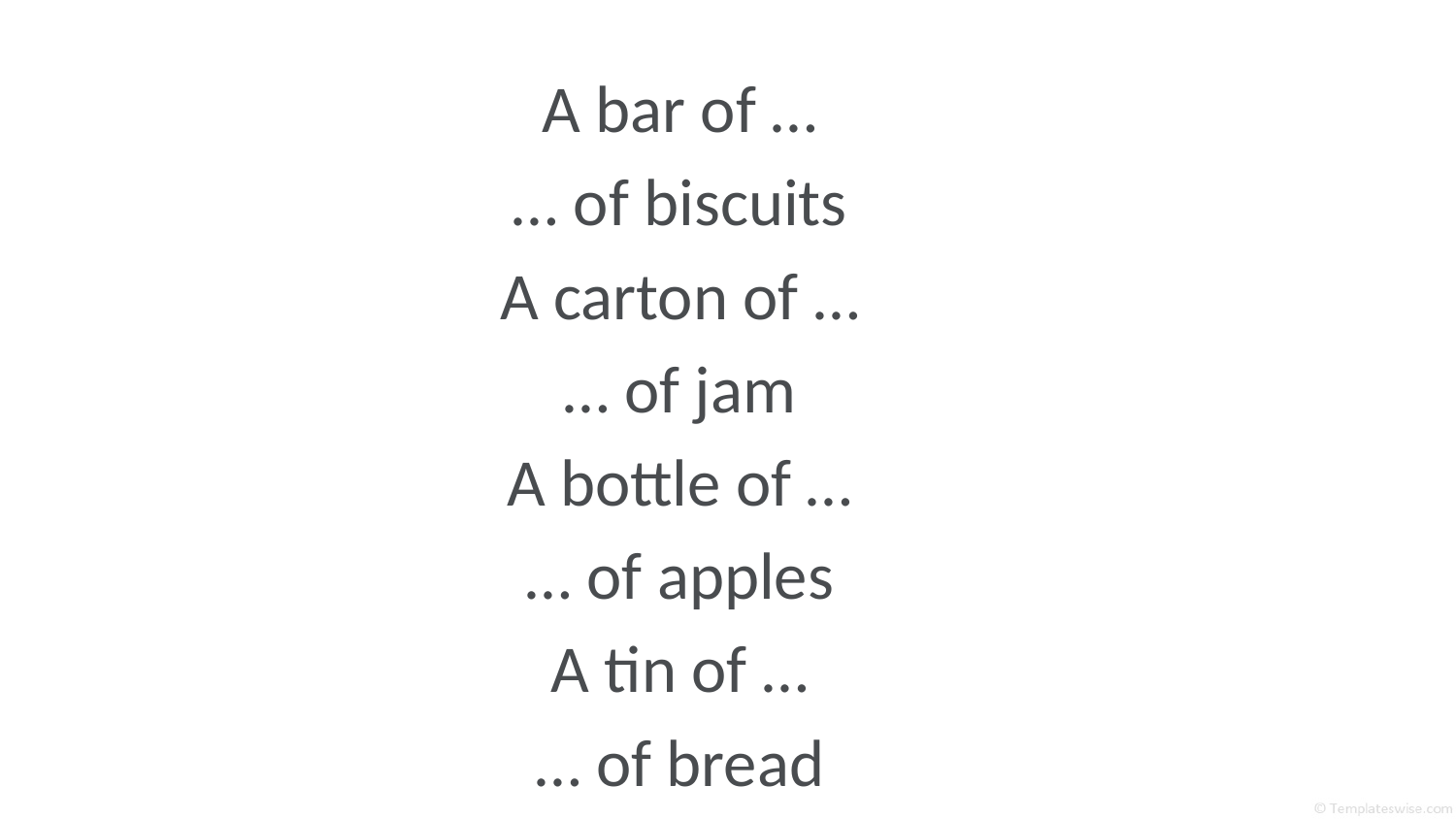

A bar of …
… of biscuits
A carton of …
… of jam
A bottle of …
… of apples
A tin of …
… of bread